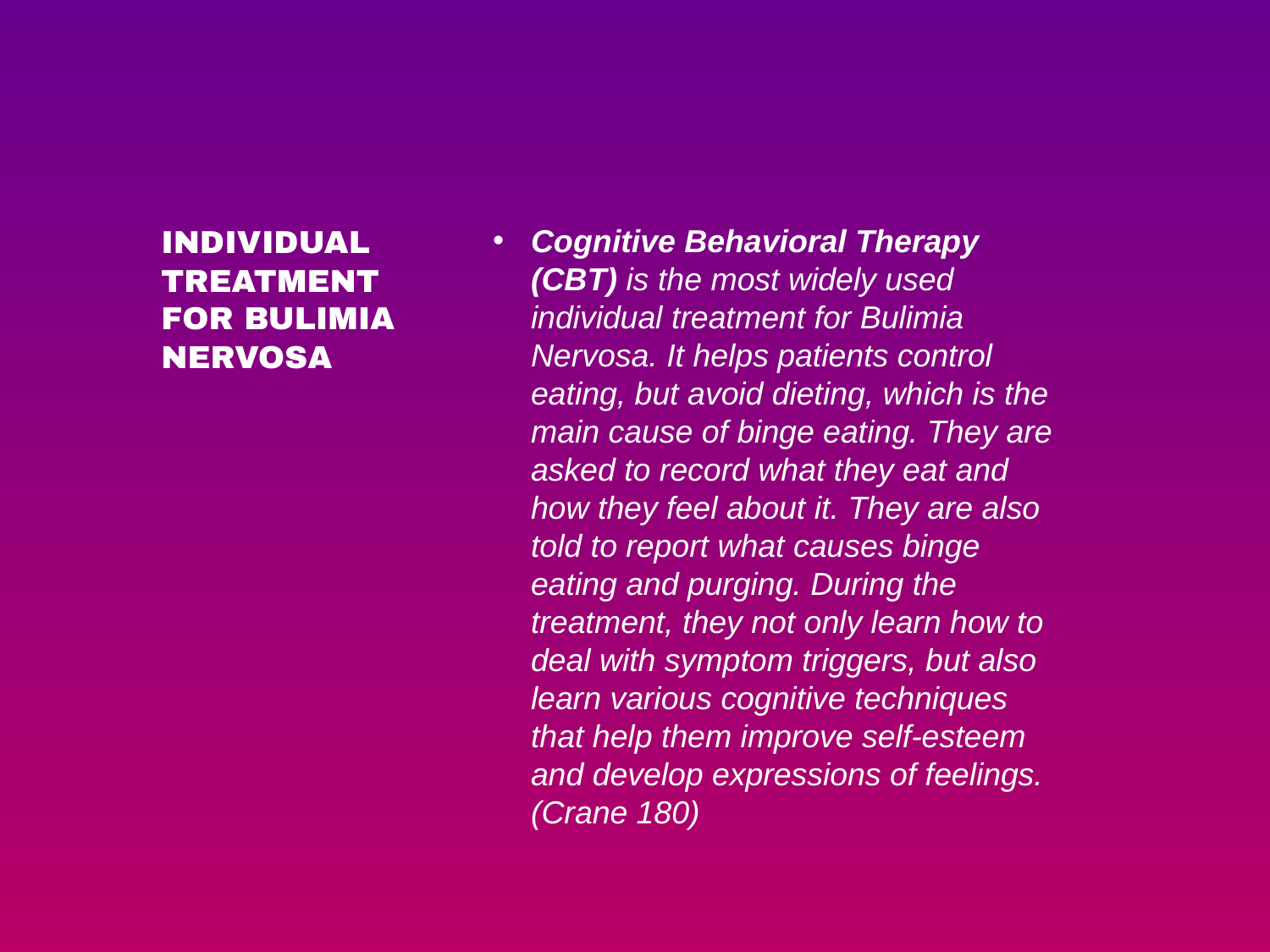

Cognitive Behavioral Therapy (CBT) is the most widely used individual treatment for Bulimia Nervosa. It helps patients control eating, but avoid dieting, which is the main cause of binge eating. They are asked to record what they eat and how they feel about it. They are also told to report what causes binge eating and purging. During the treatment, they not only learn how to deal with symptom triggers, but also learn various cognitive techniques that help them improve self-esteem and develop expressions of feelings. (Crane 180)
# individual treatment for bulimia nervosa